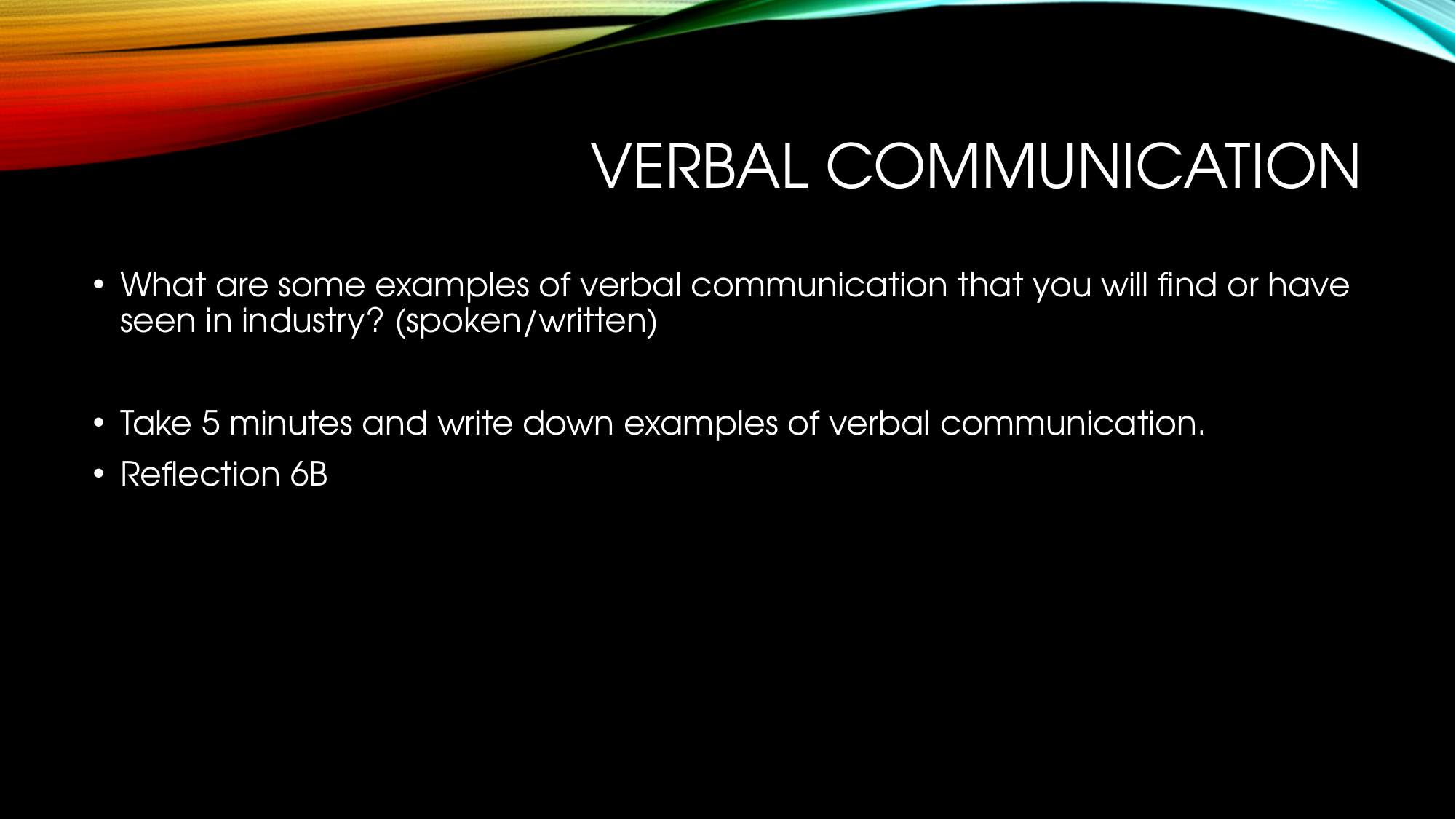

# Verbal communication
What are some examples of verbal communication that you will find or have seen in industry? (spoken/written)

Take 5 minutes and write down examples of verbal communication.
Reflection 6B